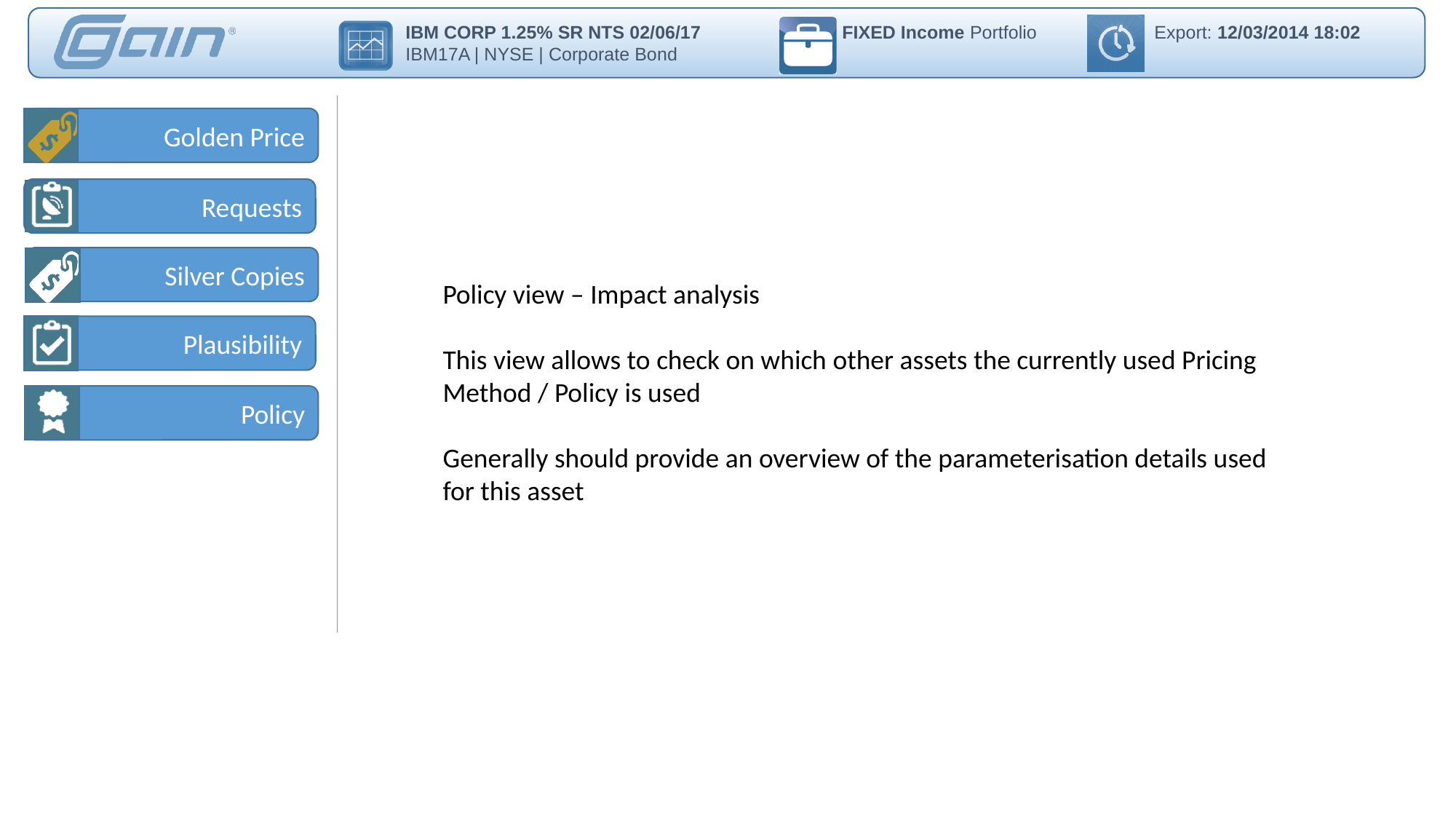

Policy view – Impact analysis

This view allows to check on which other assets the currently used Pricing Method / Policy is used

Generally should provide an overview of the parameterisation details used for this asset